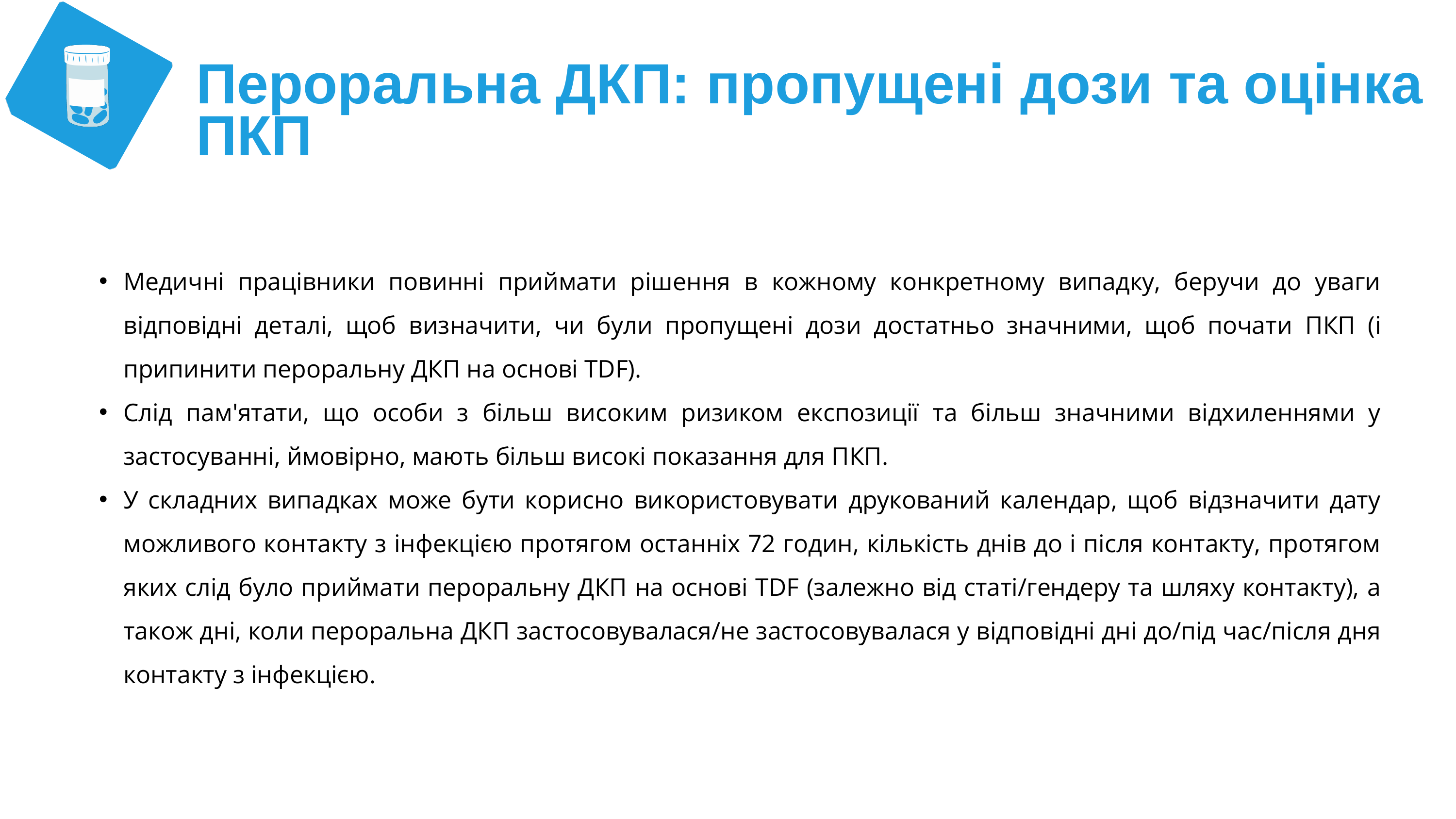

Пероральна ДКП: пропущені дози та оцінка ПКП
Медичні працівники повинні приймати рішення в кожному конкретному випадку, беручи до уваги відповідні деталі, щоб визначити, чи були пропущені дози достатньо значними, щоб почати ПКП (і припинити пероральну ДКП на основі TDF).
Слід пам'ятати, що особи з більш високим ризиком експозиції та більш значними відхиленнями у застосуванні, ймовірно, мають більш високі показання для ПКП.
У складних випадках може бути корисно використовувати друкований календар, щоб відзначити дату можливого контакту з інфекцією протягом останніх 72 годин, кількість днів до і після контакту, протягом яких слід було приймати пероральну ДКП на основі TDF (залежно від статі/гендеру та шляху контакту), а також дні, коли пероральна ДКП застосовувалася/не застосовувалася у відповідні дні до/під час/після дня контакту з інфекцією.